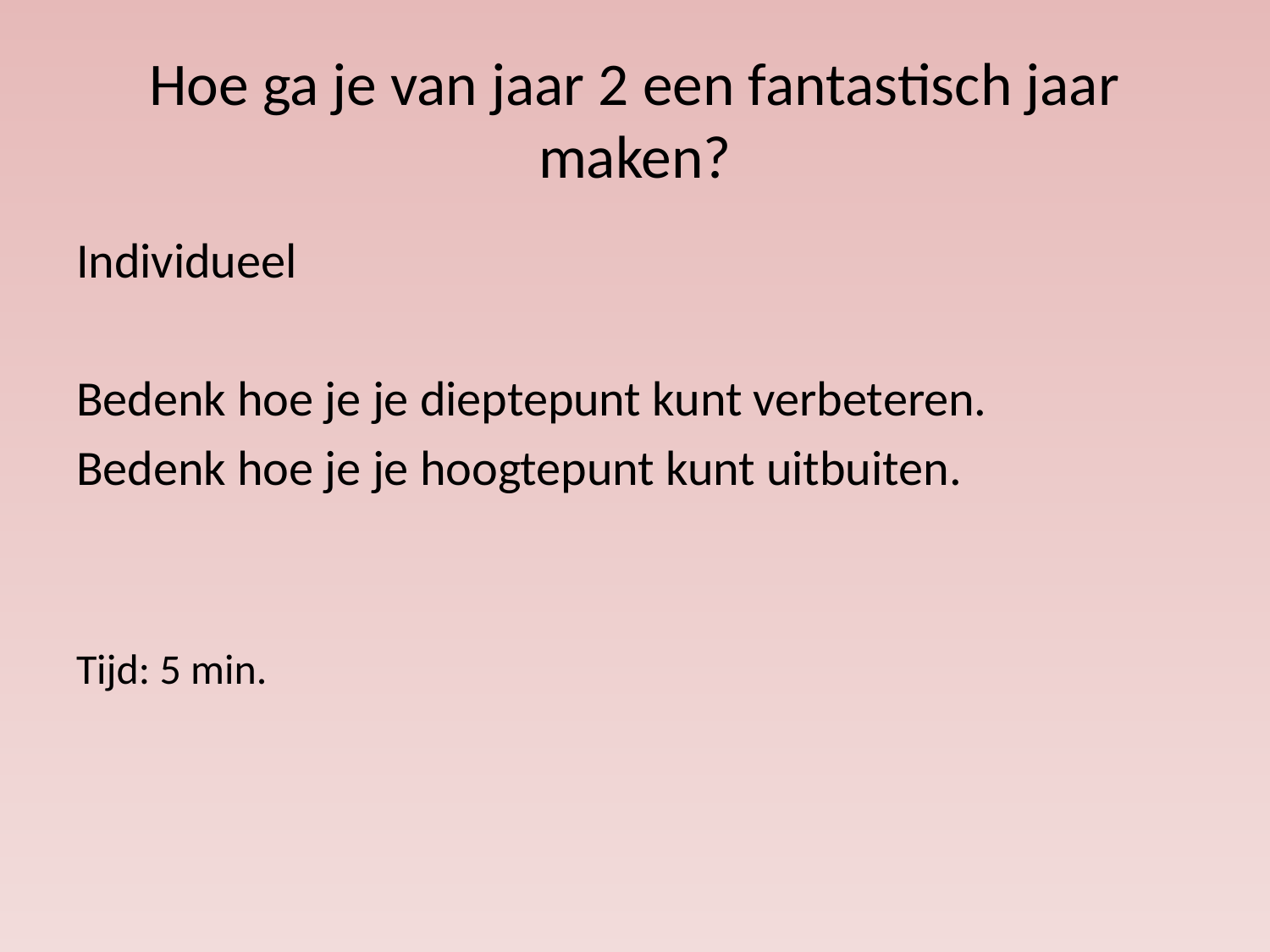

# Hoe ga je van jaar 2 een fantastisch jaar maken?
Individueel

Bedenk hoe je je dieptepunt kunt verbeteren.
Bedenk hoe je je hoogtepunt kunt uitbuiten.

Tijd: 5 min.